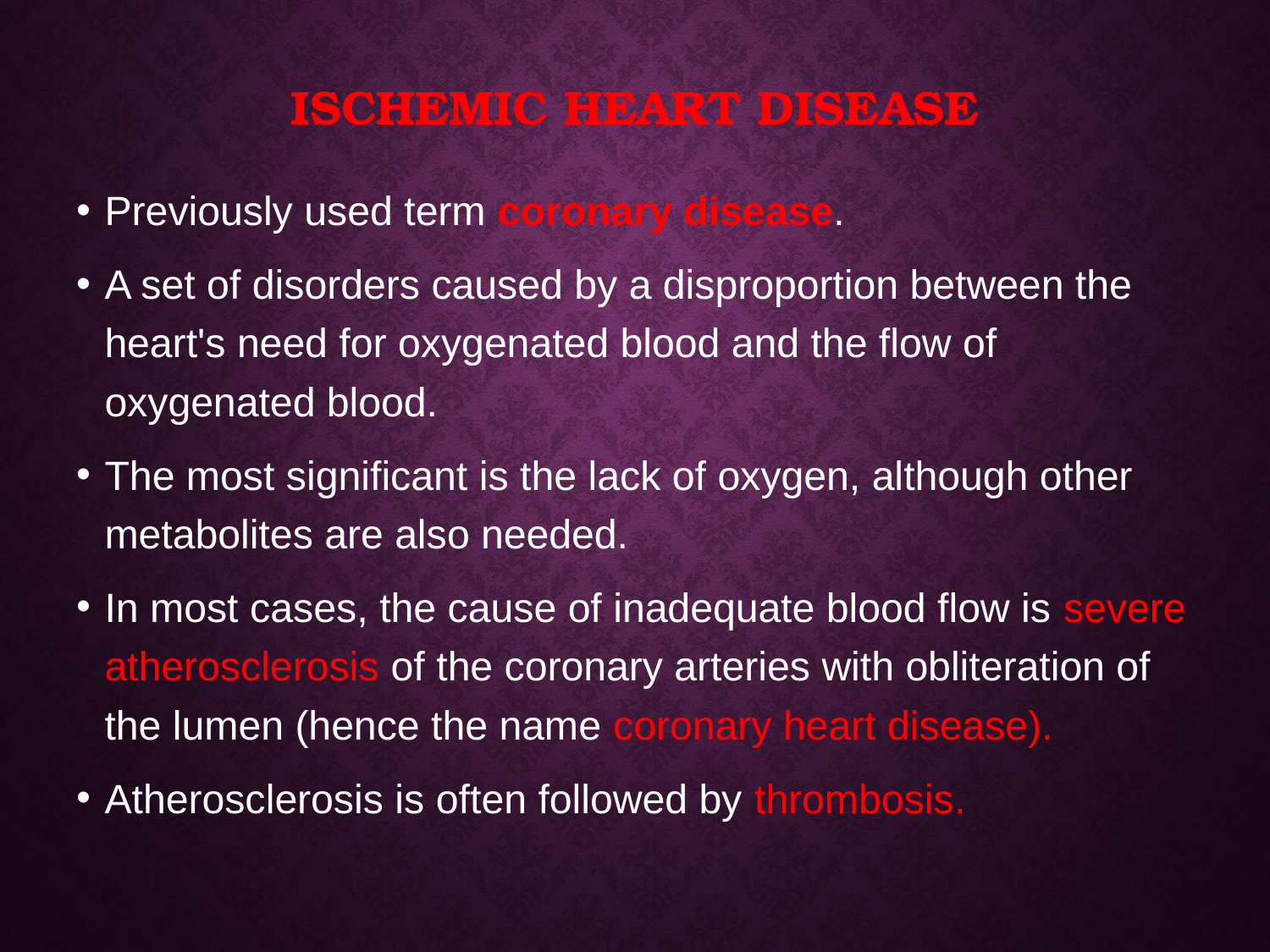

# ISCHEMIC HEART DISEASE

Previously used term coronary disease.
A set of disorders caused by a disproportion between the heart's need for oxygenated blood and the flow of oxygenated blood.
The most significant is the lack of oxygen, although other metabolites are also needed.
In most cases, the cause of inadequate blood flow is severe atherosclerosis of the coronary arteries with obliteration of the lumen (hence the name coronary heart disease).
Atherosclerosis is often followed by thrombosis.